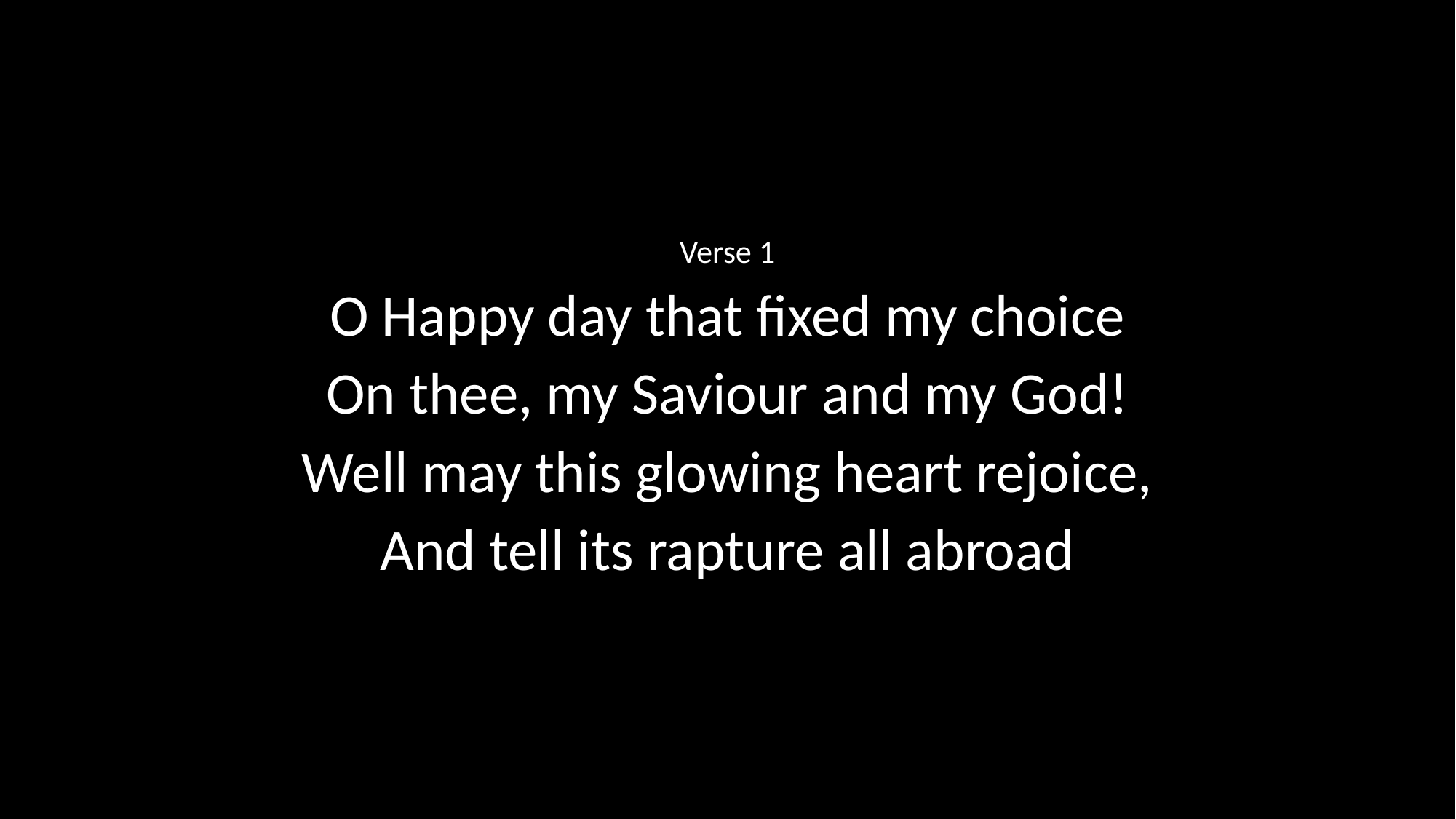

Verse 1
O Happy day that fixed my choice
On thee, my Saviour and my God!
Well may this glowing heart rejoice,
And tell its rapture all abroad